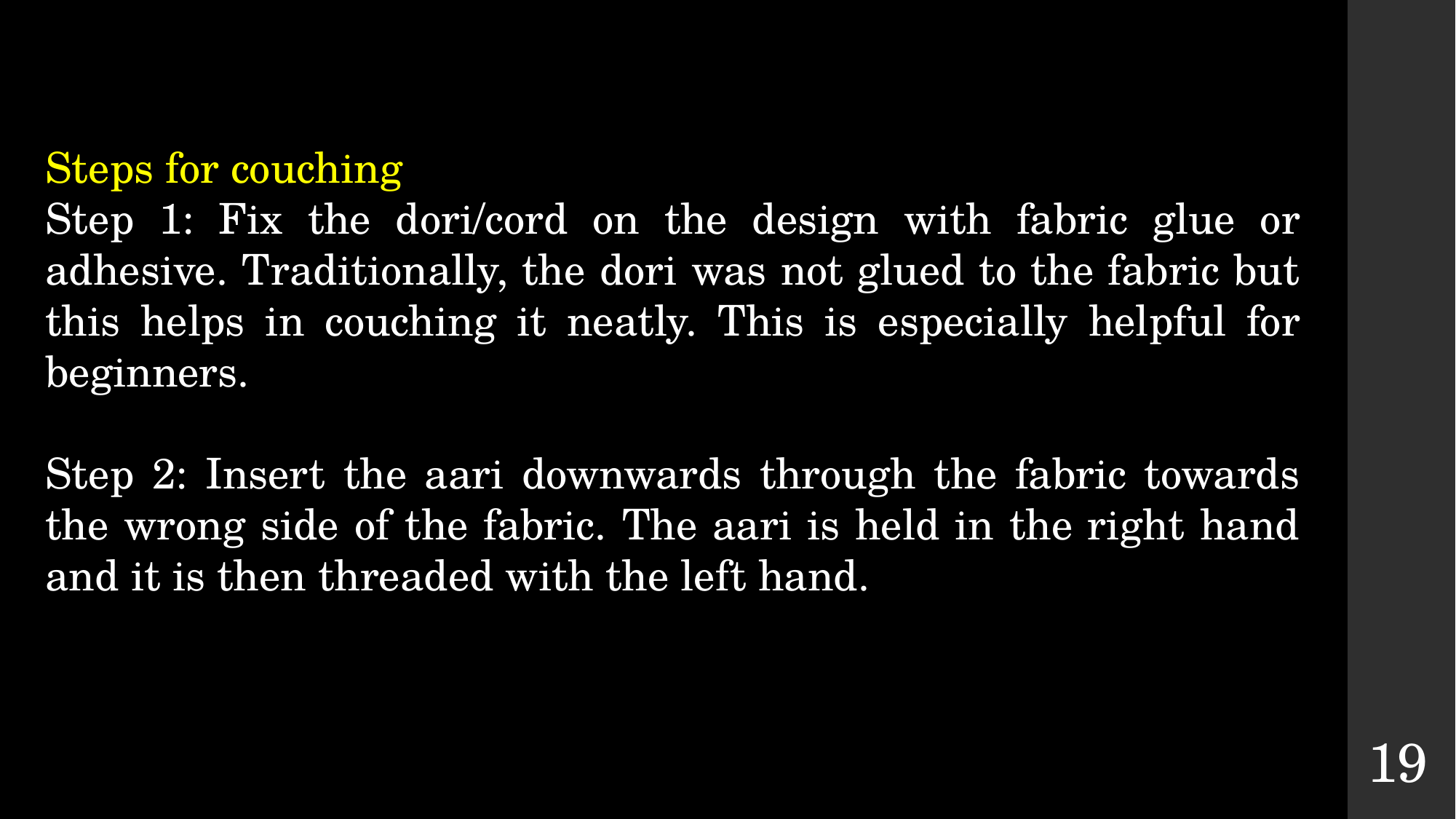

Steps for couching
Step 1: Fix the dori/cord on the design with fabric glue or adhesive. Traditionally, the dori was not glued to the fabric but this helps in couching it neatly. This is especially helpful for beginners.

Step 2: Insert the aari downwards through the fabric towards the wrong side of the fabric. The aari is held in the right hand and it is then threaded with the left hand.
19